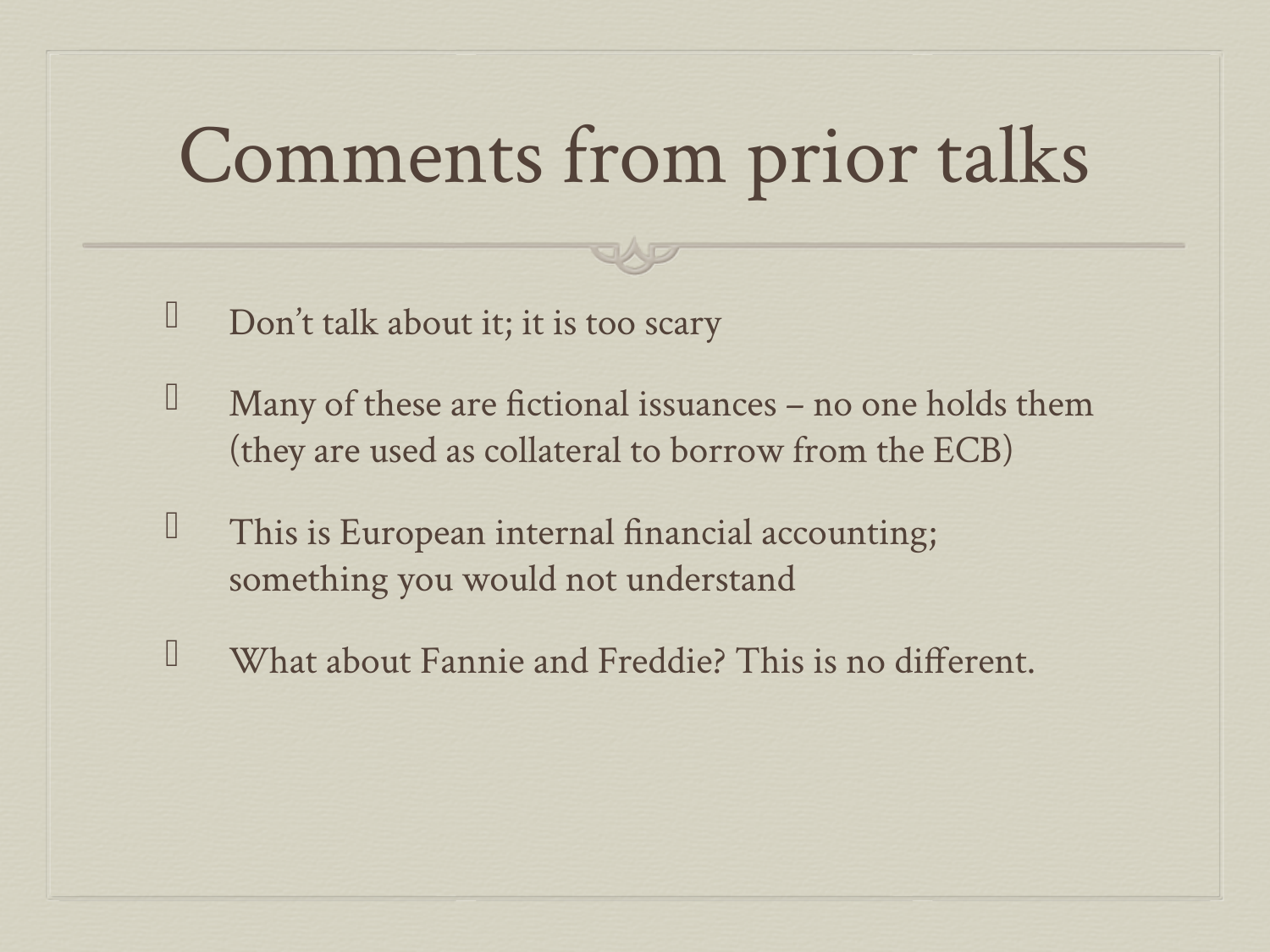

# Comments from prior talks
Don’t talk about it; it is too scary
Many of these are fictional issuances – no one holds them (they are used as collateral to borrow from the ECB)
This is European internal financial accounting; something you would not understand
What about Fannie and Freddie? This is no different.